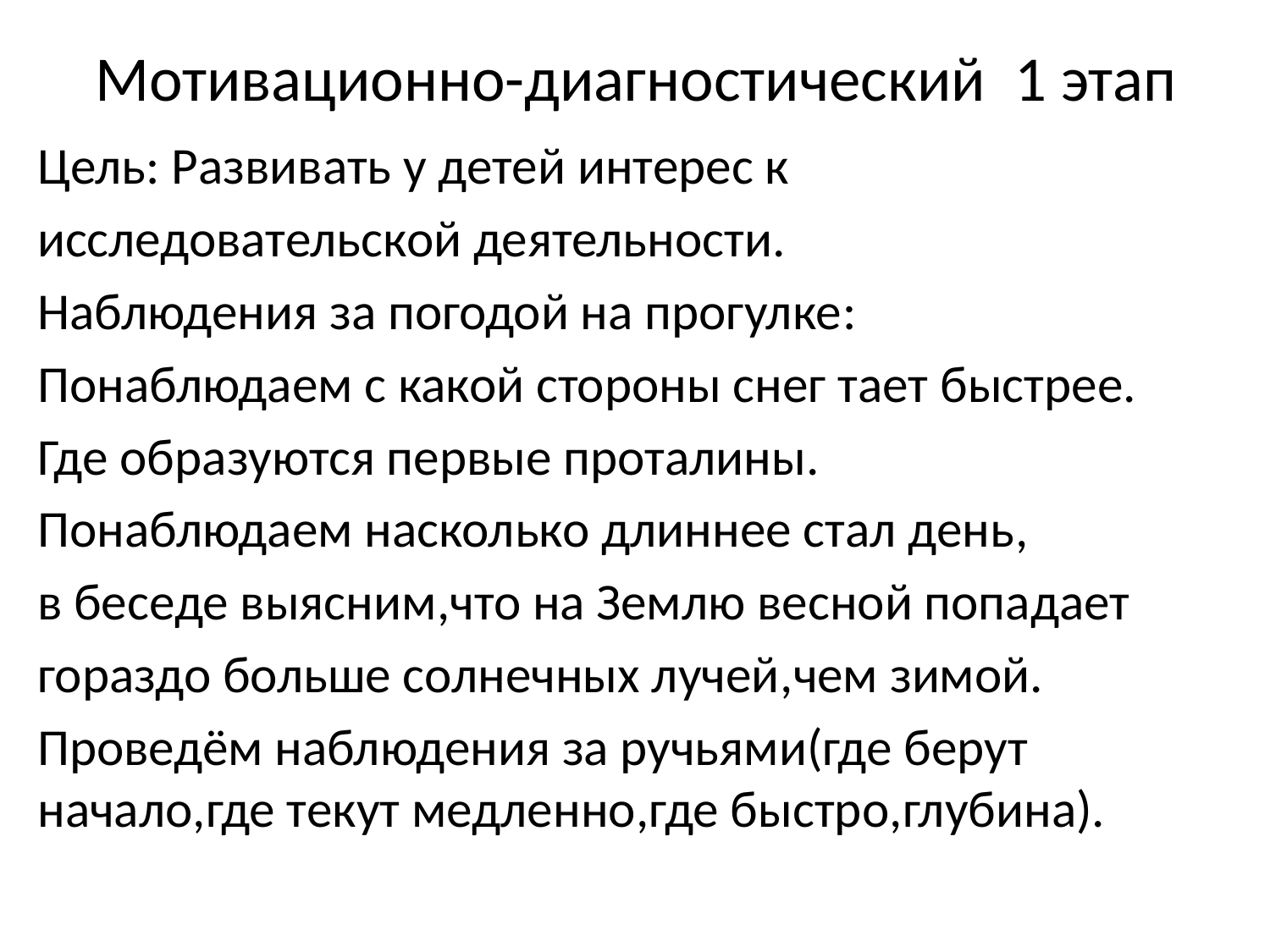

# Мотивационно-диагностический  1 этап
Цель: Развивать у детей интерес к
исследовательской деятельности.
Наблюдения за погодой на прогулке:
Понаблюдаем с какой стороны снег тает быстрее.
Где образуются первые проталины.
Понаблюдаем насколько длиннее стал день,
в беседе выясним,что на Землю весной попадает
гораздо больше солнечных лучей,чем зимой.
Проведём наблюдения за ручьями(где берут начало,где текут медленно,где быстро,глубина).